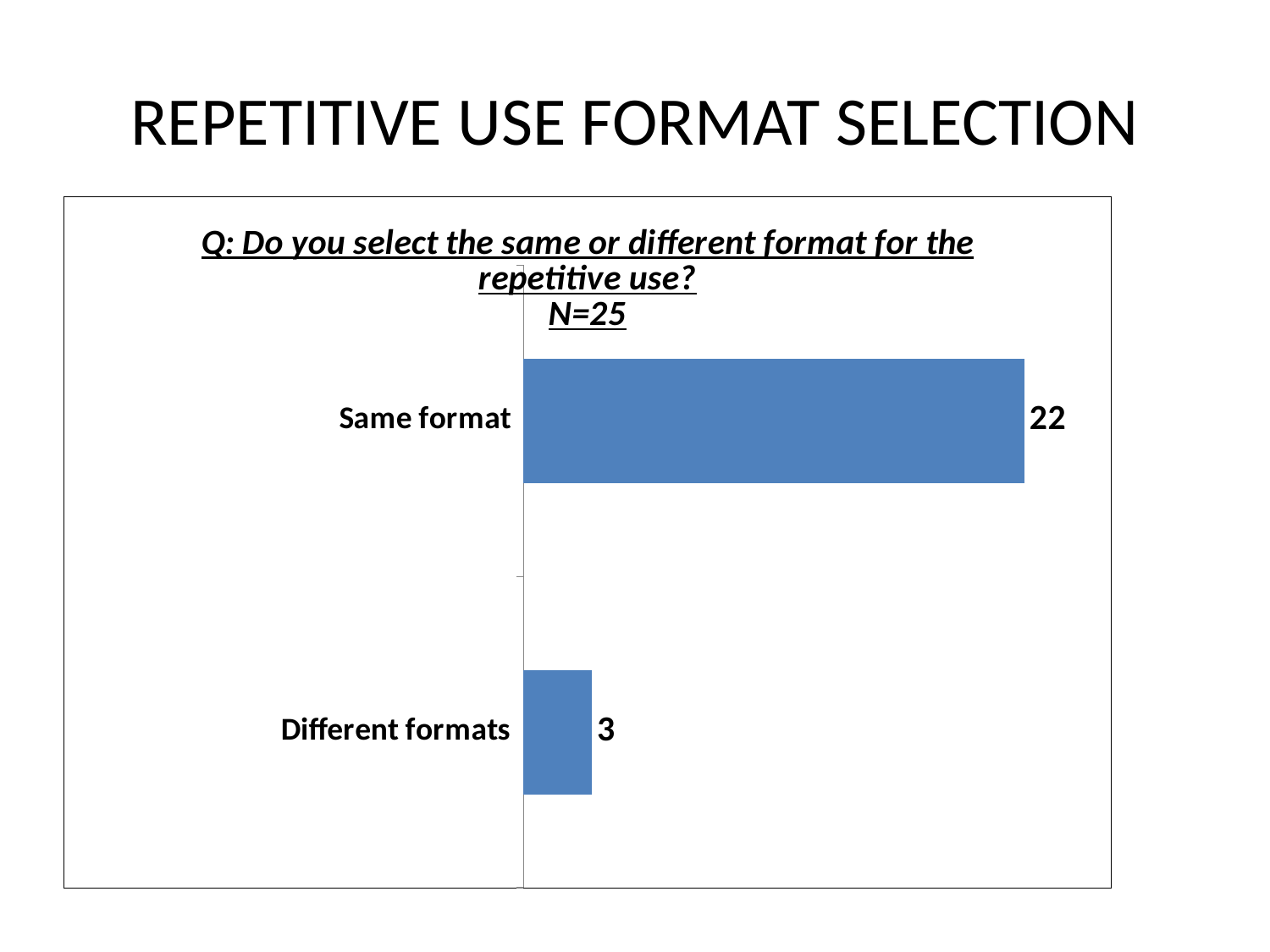

# REPETITIVE USE FORMAT SELECTION

### Chart: Q: Do you select the same or different format for the repetitive use?
N=25

| Category |  |
|---|---|
| Same format | 22.0 |
| Different formats | 3.0 |